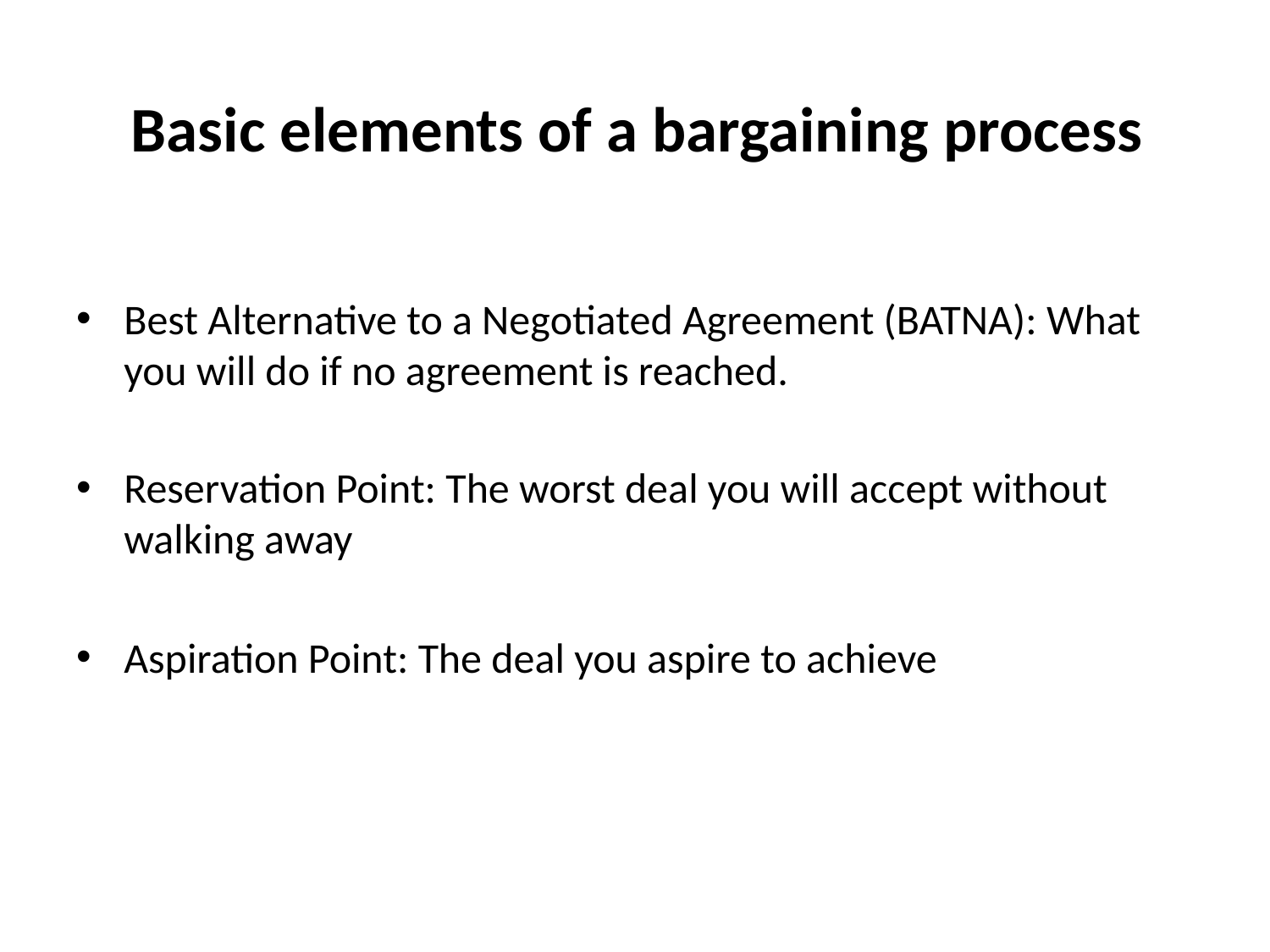

# Basic elements of a bargaining process
Best Alternative to a Negotiated Agreement (BATNA): What you will do if no agreement is reached.

Reservation Point: The worst deal you will accept without walking away

Aspiration Point: The deal you aspire to achieve